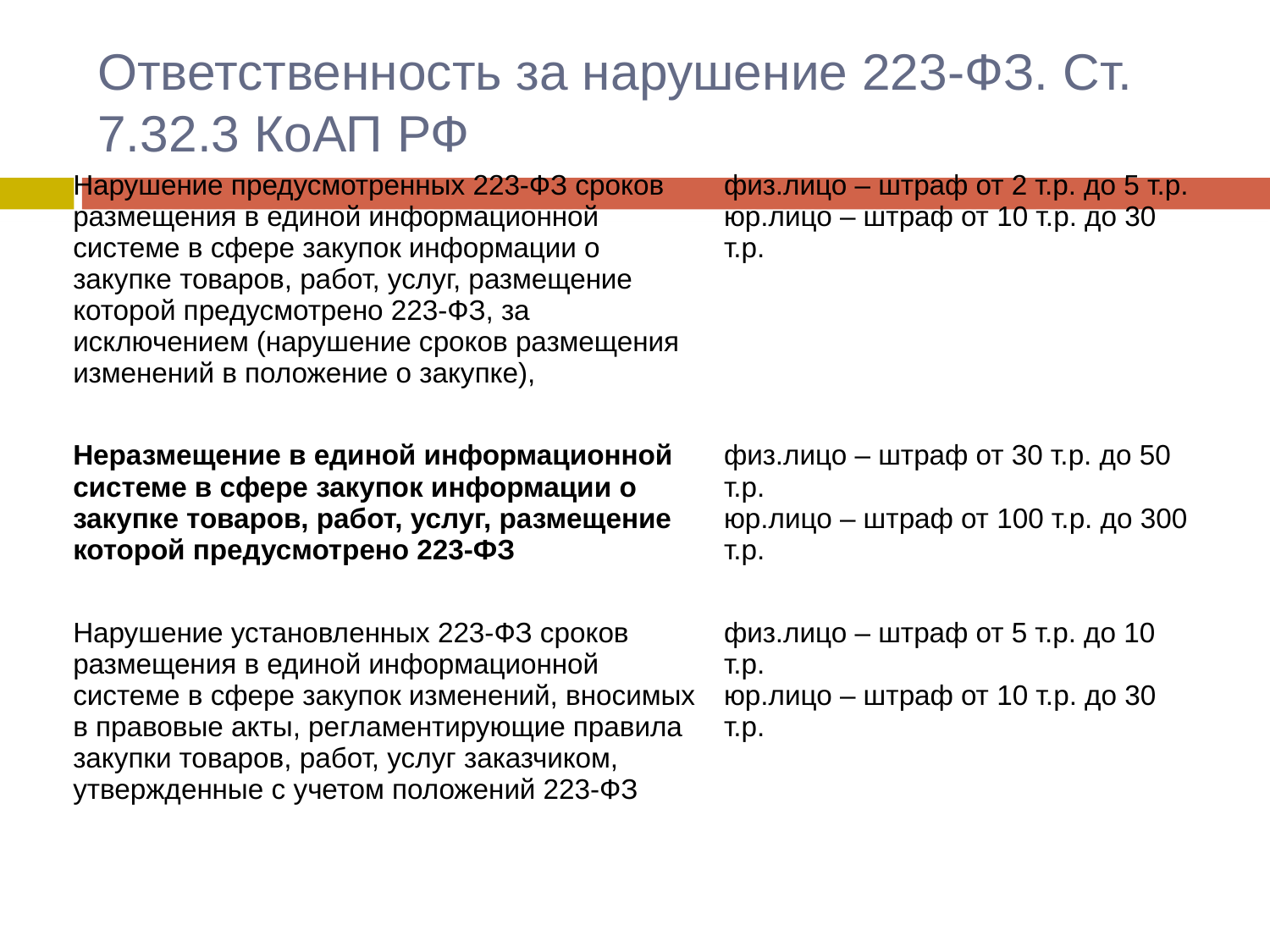

# Ответственность за нарушение 223-ФЗ. Ст. 7.32.3 КоАП РФ
| Нарушение предусмотренных 223-ФЗ сроков размещения в единой информационной системе в сфере закупок информации о закупке товаров, работ, услуг, размещение которой предусмотрено 223-ФЗ, за исключением (нарушение сроков размещения изменений в положение о закупке), | физ.лицо – штраф от 2 т.р. до 5 т.р. юр.лицо – штраф от 10 т.р. до 30 т.р. |
| --- | --- |
|  |  |
| Неразмещение в единой информационной системе в сфере закупок информации о закупке товаров, работ, услуг, размещение которой предусмотрено 223-ФЗ | физ.лицо – штраф от 30 т.р. до 50 т.р. юр.лицо – штраф от 100 т.р. до 300 т.р. |
|  |  |
| Нарушение установленных 223-ФЗ сроков размещения в единой информационной системе в сфере закупок изменений, вносимых в правовые акты, регламентирующие правила закупки товаров, работ, услуг заказчиком, утвержденные с учетом положений 223-ФЗ | физ.лицо – штраф от 5 т.р. до 10 т.р. юр.лицо – штраф от 10 т.р. до 30 т.р. |